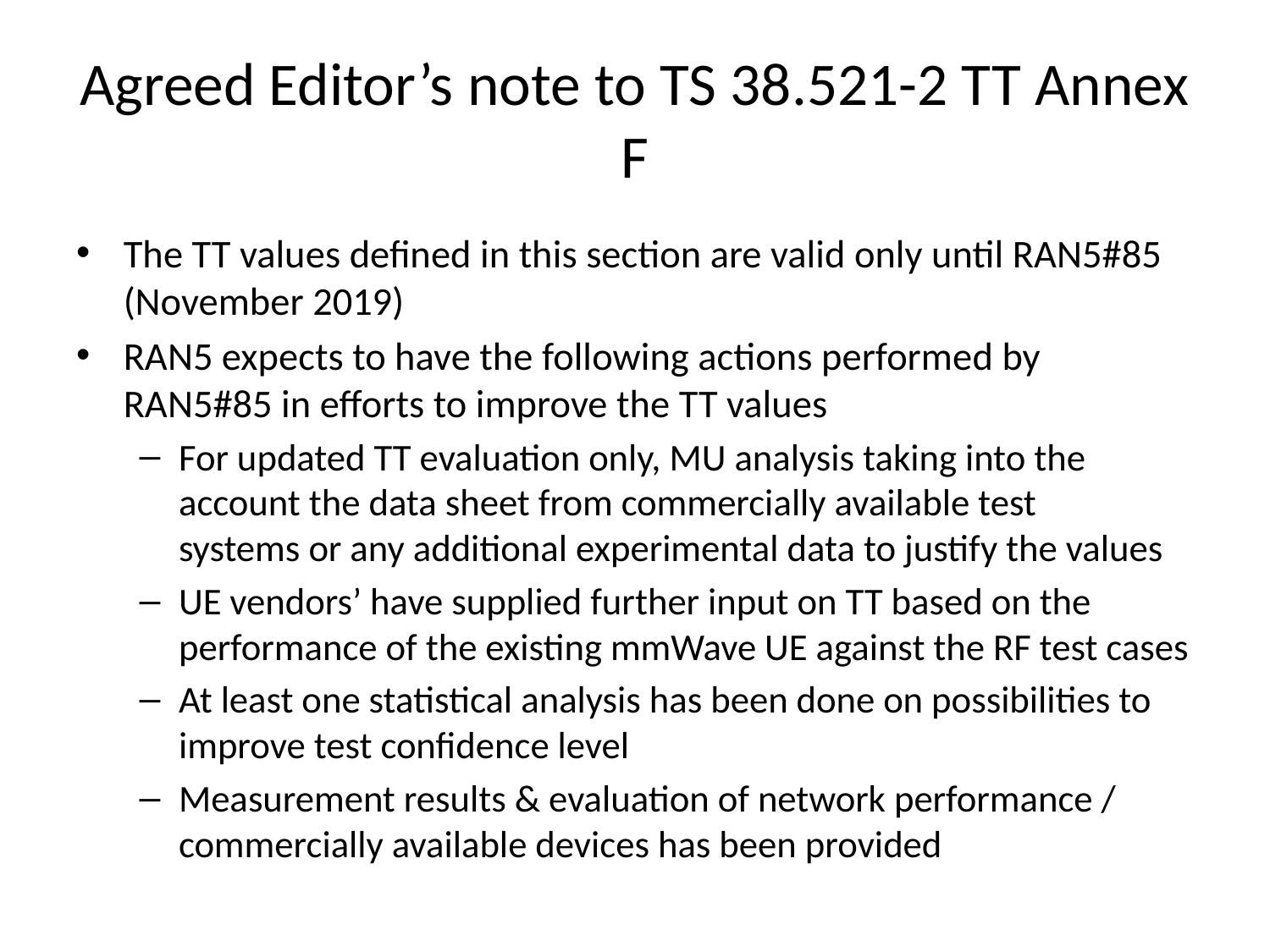

# Agreed Editor’s note to TS 38.521-2 TT Annex F
The TT values defined in this section are valid only until RAN5#85 (November 2019)
RAN5 expects to have the following actions performed by RAN5#85 in efforts to improve the TT values
For updated TT evaluation only, MU analysis taking into the account the data sheet from commercially available test systems or any additional experimental data to justify the values
UE vendors’ have supplied further input on TT based on the performance of the existing mmWave UE against the RF test cases
At least one statistical analysis has been done on possibilities to improve test confidence level
Measurement results & evaluation of network performance / commercially available devices has been provided